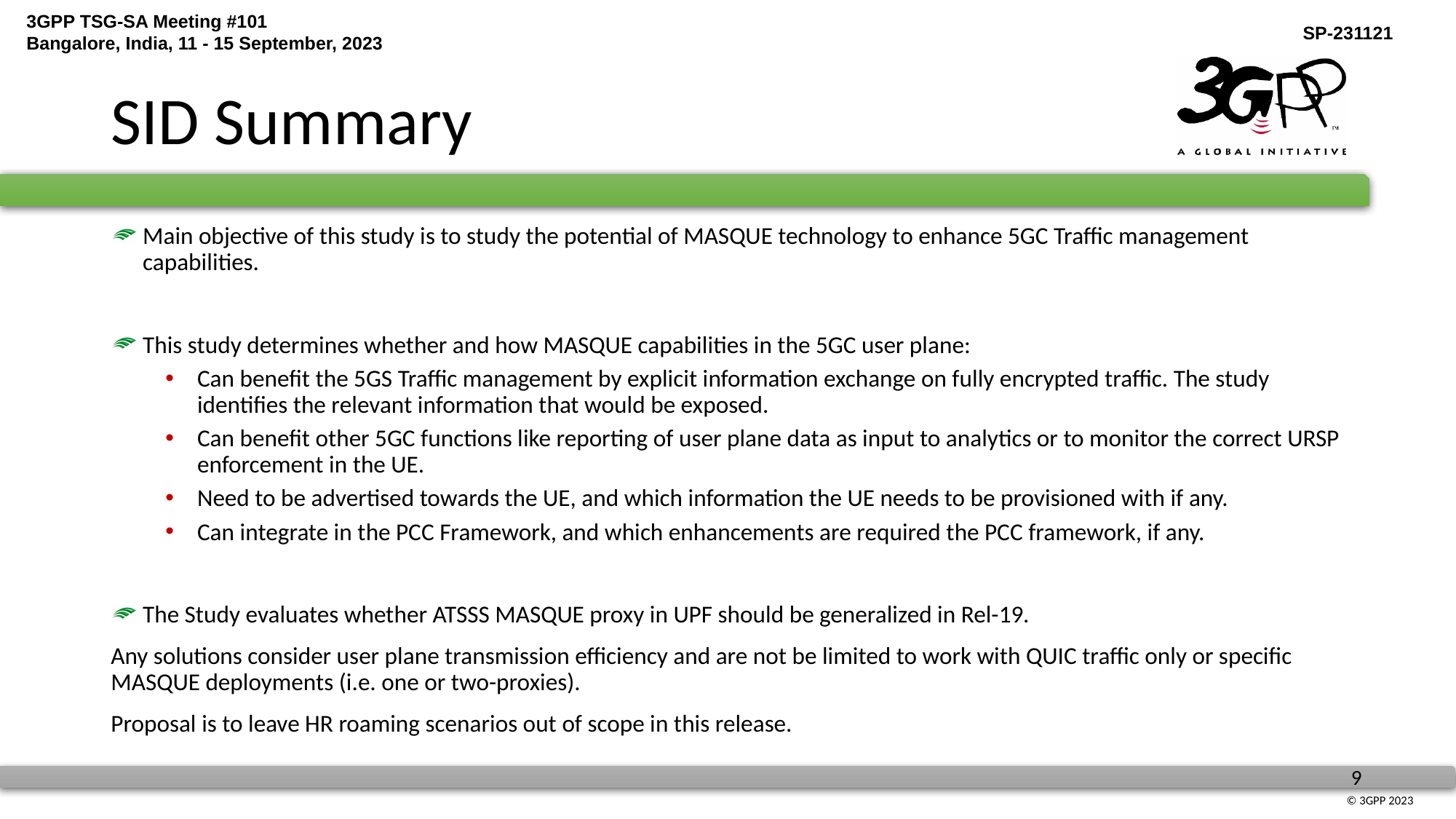

# SID Summary
Main objective of this study is to study the potential of MASQUE technology to enhance 5GC Traffic management capabilities.

This study determines whether and how MASQUE capabilities in the 5GC user plane:
Can benefit the 5GS Traffic management by explicit information exchange on fully encrypted traffic. The study identifies the relevant information that would be exposed.
Can benefit other 5GC functions like reporting of user plane data as input to analytics or to monitor the correct URSP enforcement in the UE.
Need to be advertised towards the UE, and which information the UE needs to be provisioned with if any.
Can integrate in the PCC Framework, and which enhancements are required the PCC framework, if any.

The Study evaluates whether ATSSS MASQUE proxy in UPF should be generalized in Rel-19.
Any solutions consider user plane transmission efficiency and are not be limited to work with QUIC traffic only or specific MASQUE deployments (i.e. one or two-proxies).
Proposal is to leave HR roaming scenarios out of scope in this release.